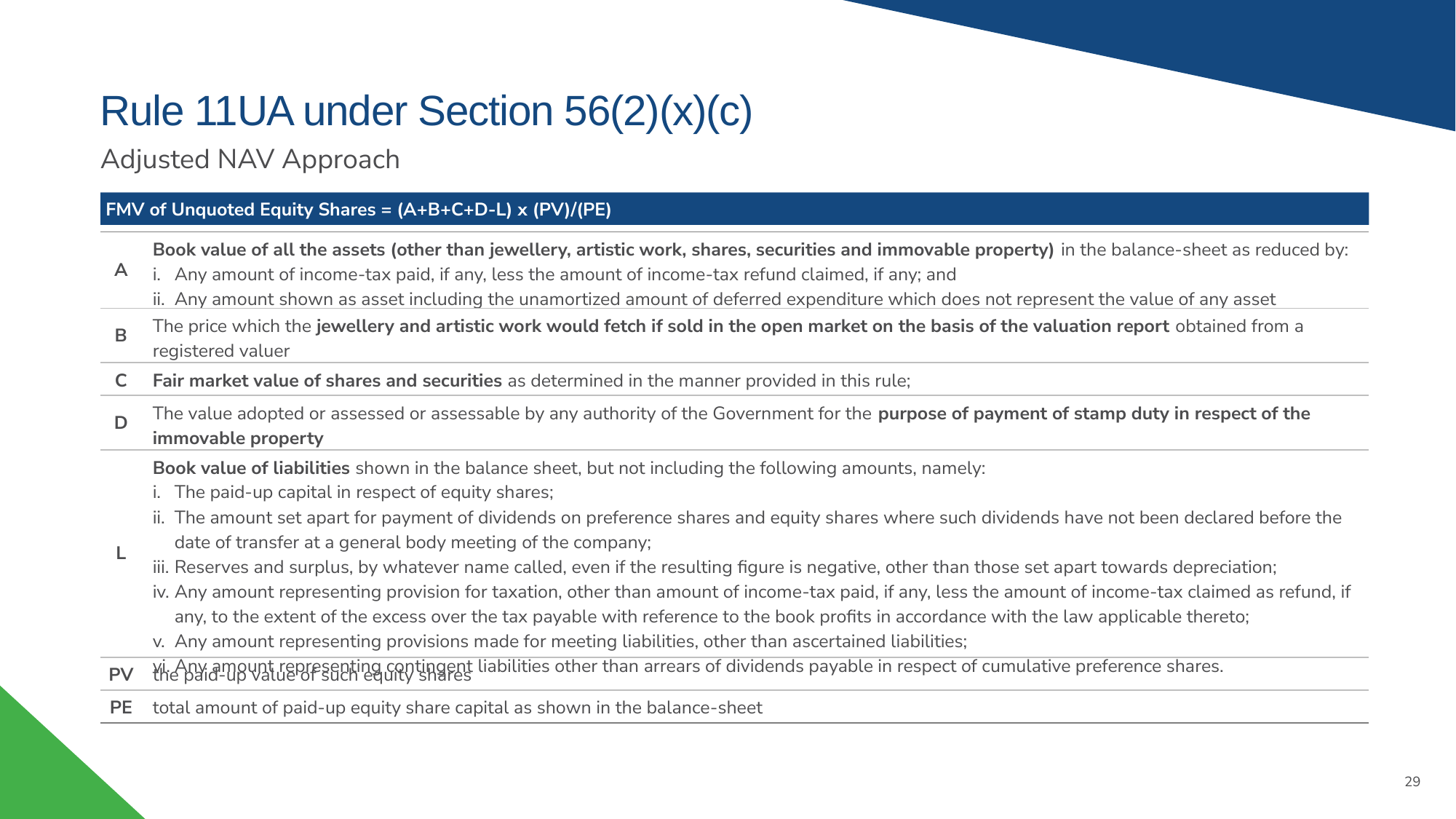

# Rule 11UA under Section 56(2)(x)(c)
Adjusted NAV Approach
FMV of Unquoted Equity Shares = (A+B+C+D-L) x (PV)/(PE)
| A | Book value of all the assets (other than jewellery, artistic work, shares, securities and immovable property) in the balance-sheet as reduced by: Any amount of income-tax paid, if any, less the amount of income-tax refund claimed, if any; and Any amount shown as asset including the unamortized amount of deferred expenditure which does not represent the value of any asset |
| --- | --- |
| B | The price which the jewellery and artistic work would fetch if sold in the open market on the basis of the valuation report obtained from a registered valuer |
| C | Fair market value of shares and securities as determined in the manner provided in this rule; |
| D | The value adopted or assessed or assessable by any authority of the Government for the purpose of payment of stamp duty in respect of the immovable property |
| L | Book value of liabilities shown in the balance sheet, but not including the following amounts, namely: The paid-up capital in respect of equity shares; The amount set apart for payment of dividends on preference shares and equity shares where such dividends have not been declared before the date of transfer at a general body meeting of the company; Reserves and surplus, by whatever name called, even if the resulting figure is negative, other than those set apart towards depreciation; Any amount representing provision for taxation, other than amount of income-tax paid, if any, less the amount of income-tax claimed as refund, if any, to the extent of the excess over the tax payable with reference to the book profits in accordance with the law applicable thereto; Any amount representing provisions made for meeting liabilities, other than ascertained liabilities; Any amount representing contingent liabilities other than arrears of dividends payable in respect of cumulative preference shares. |
| PV | the paid-up value of such equity shares |
| PE | total amount of paid-up equity share capital as shown in the balance-sheet |
29